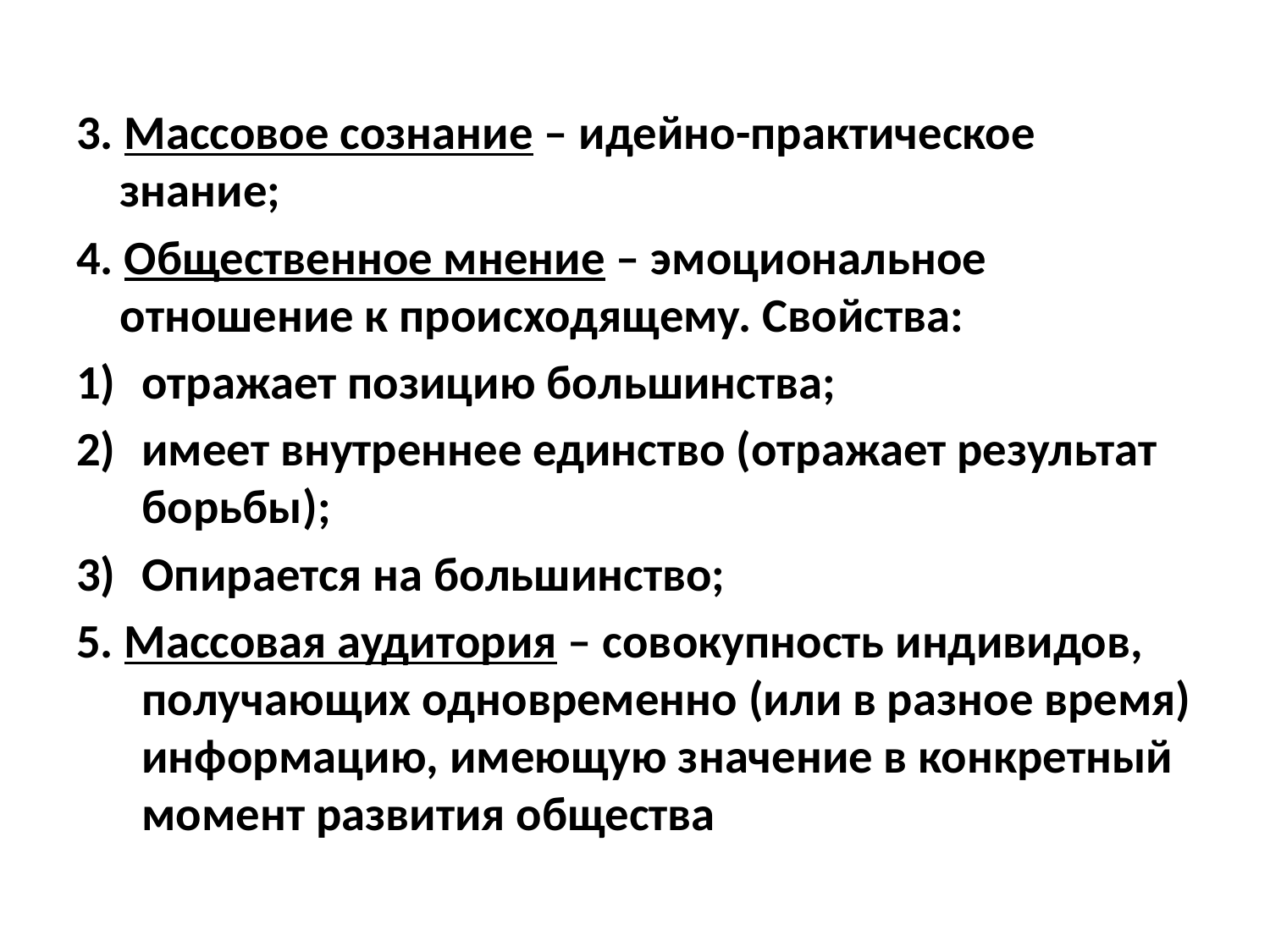

3. Массовое сознание – идейно-практическое знание;
4. Общественное мнение – эмоциональное отношение к происходящему. Свойства:
отражает позицию большинства;
имеет внутреннее единство (отражает результат борьбы);
Опирается на большинство;
5. Массовая аудитория – совокупность индивидов, получающих одновременно (или в разное время) информацию, имеющую значение в конкретный момент развития общества